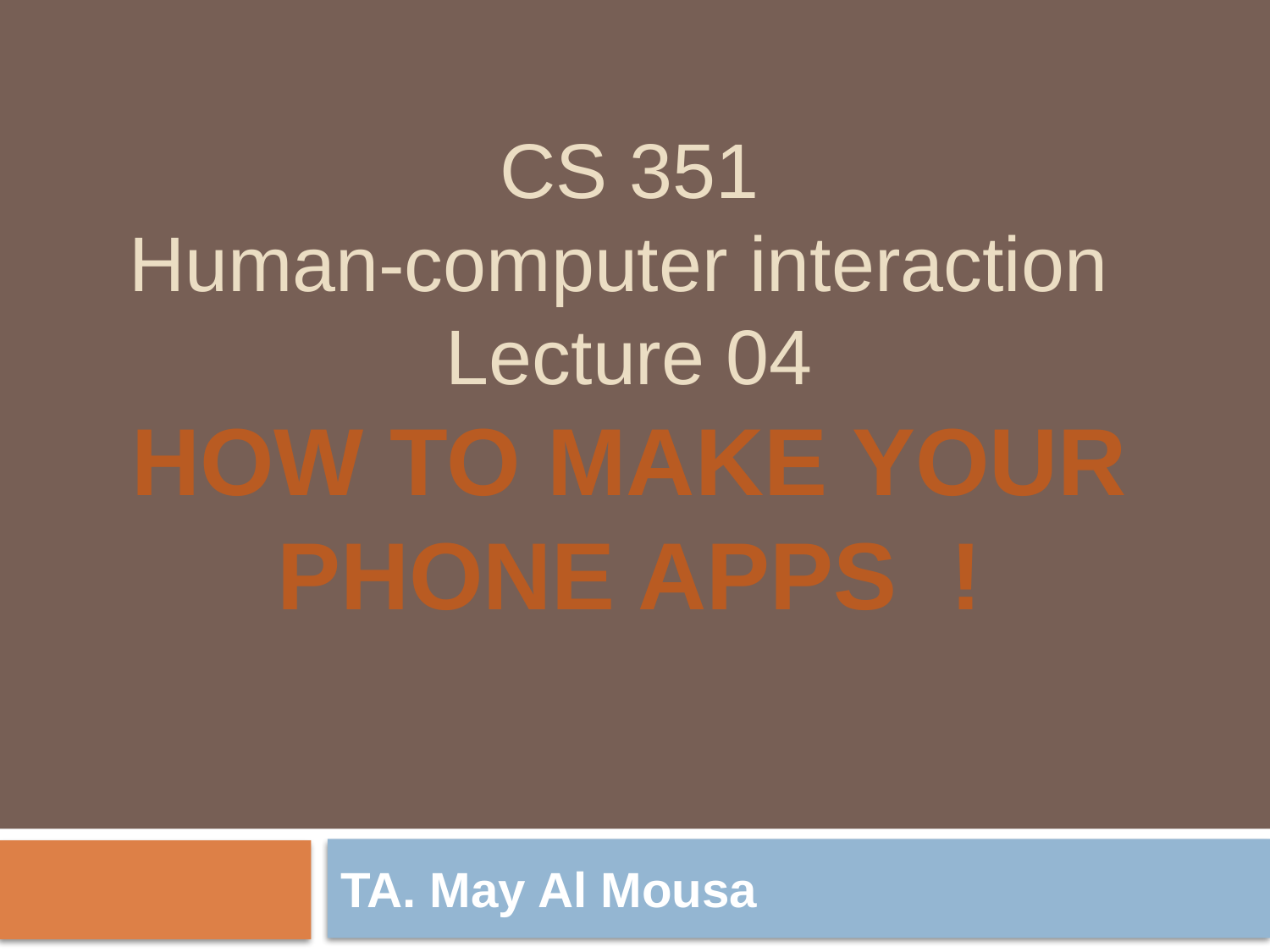

# CS 351 Human-computer interaction Lecture 04 How to make your phone apps  !
TA. May Al Mousa